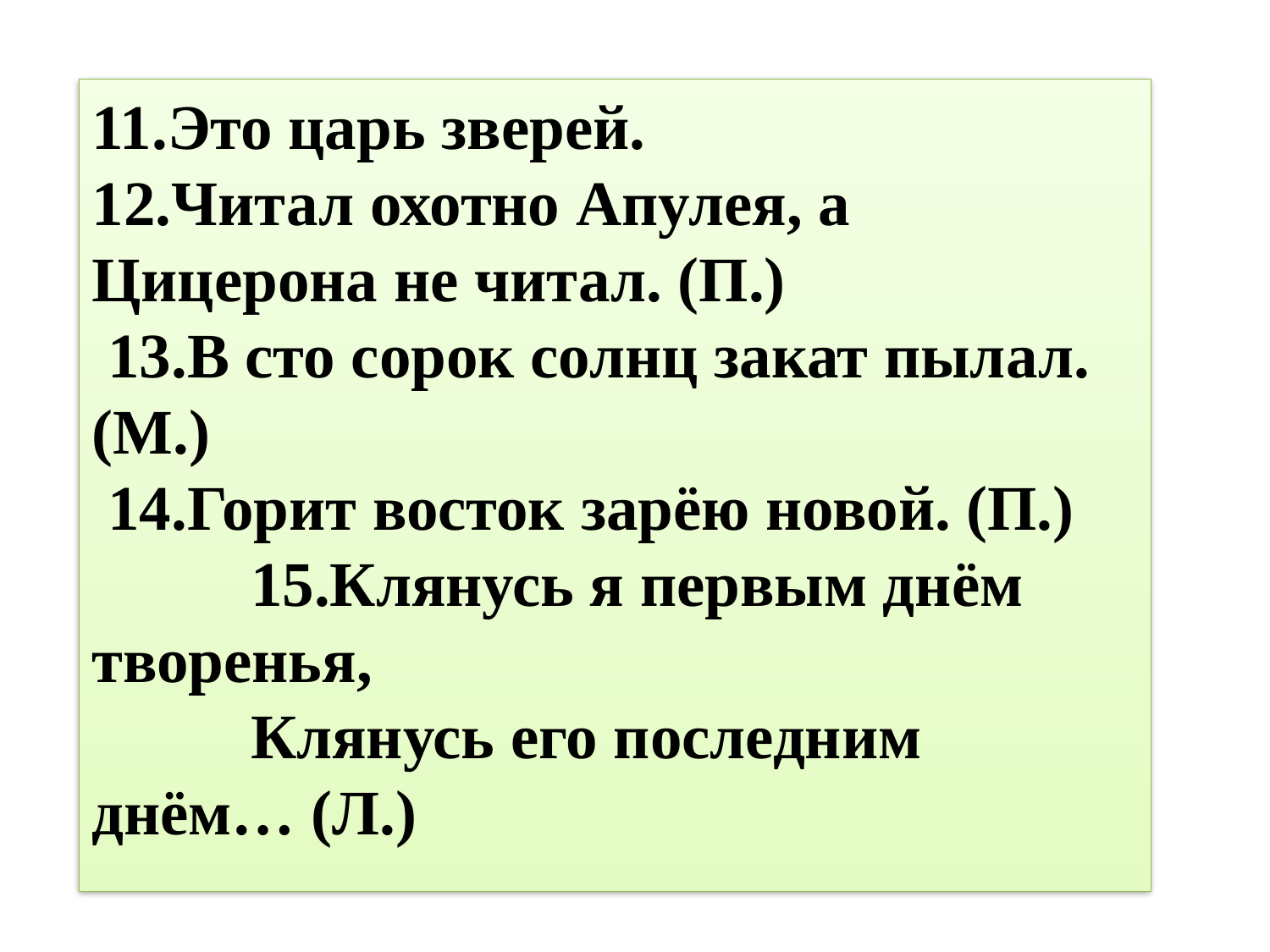

11.Это царь зверей.
12.Читал охотно Апулея, а Цицерона не читал. (П.)
 13.В сто сорок солнц закат пылал. (М.)
 14.Горит восток зарёю новой. (П.)
          15.Клянусь я первым днём творенья,
          Клянусь его последним днём… (Л.)